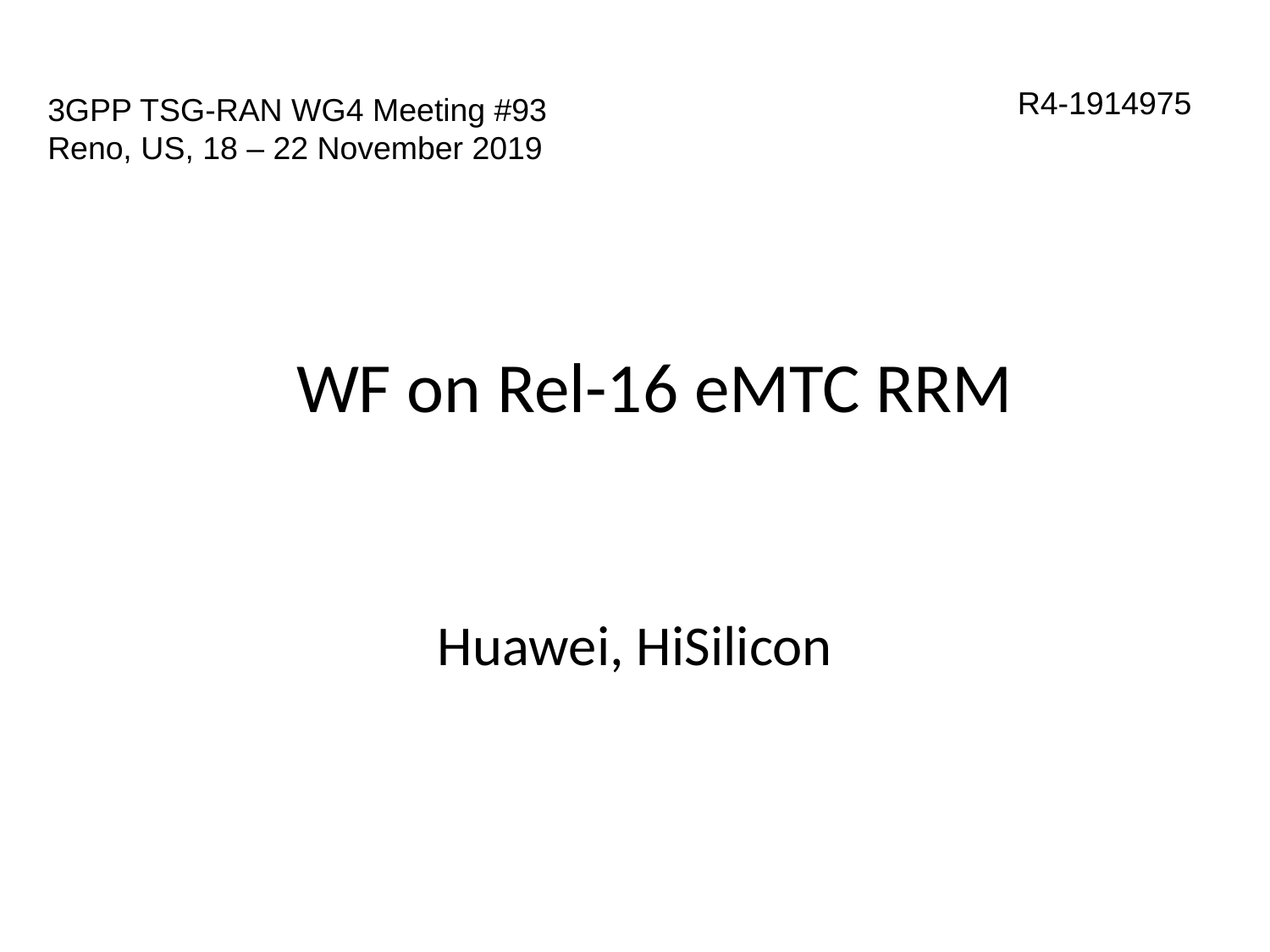

# 3GPP TSG-RAN WG4 Meeting #93 Reno, US, 18 – 22 November 2019
R4-1914975
WF on Rel-16 eMTC RRM
Huawei, HiSilicon